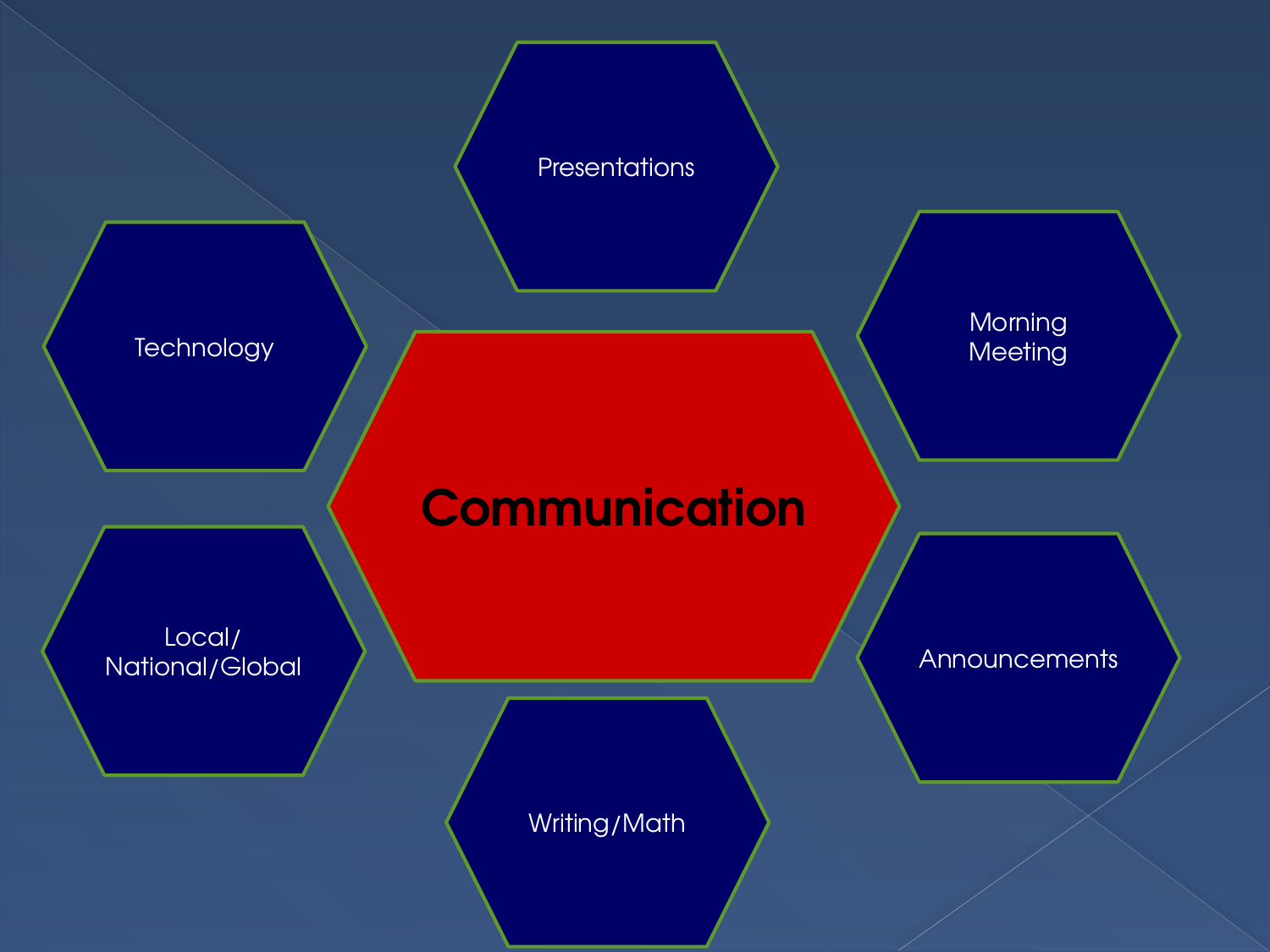

Presentations
Morning Meeting
Technology
Communication
Local/National/Global
Announcements
Writing/Math